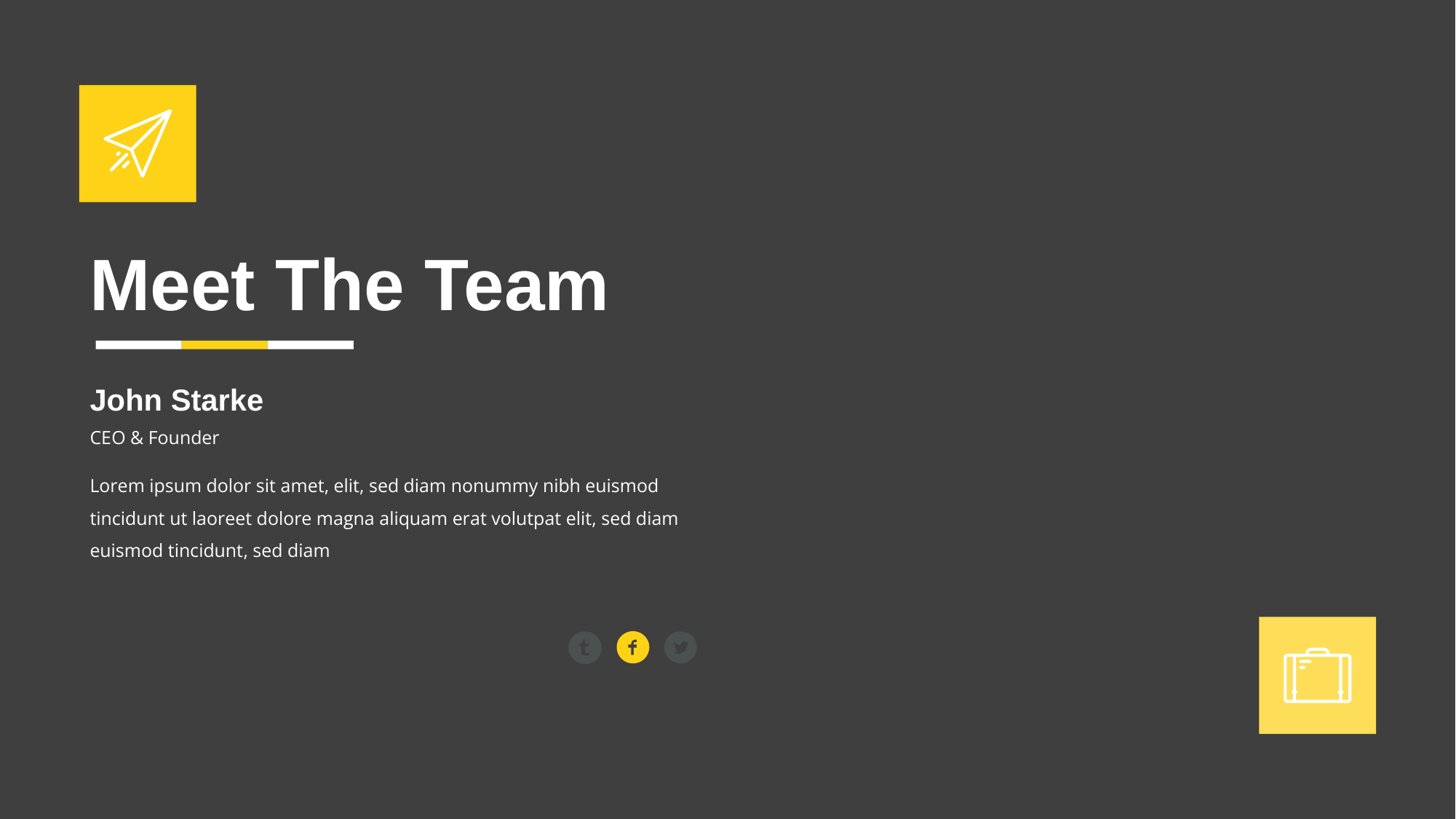

# Meet The Team
John Starke
CEO & Founder
Lorem ipsum dolor sit amet, elit, sed diam nonummy nibh euismod tincidunt ut laoreet dolore magna aliquam erat volutpat elit, sed diam euismod tincidunt, sed diam